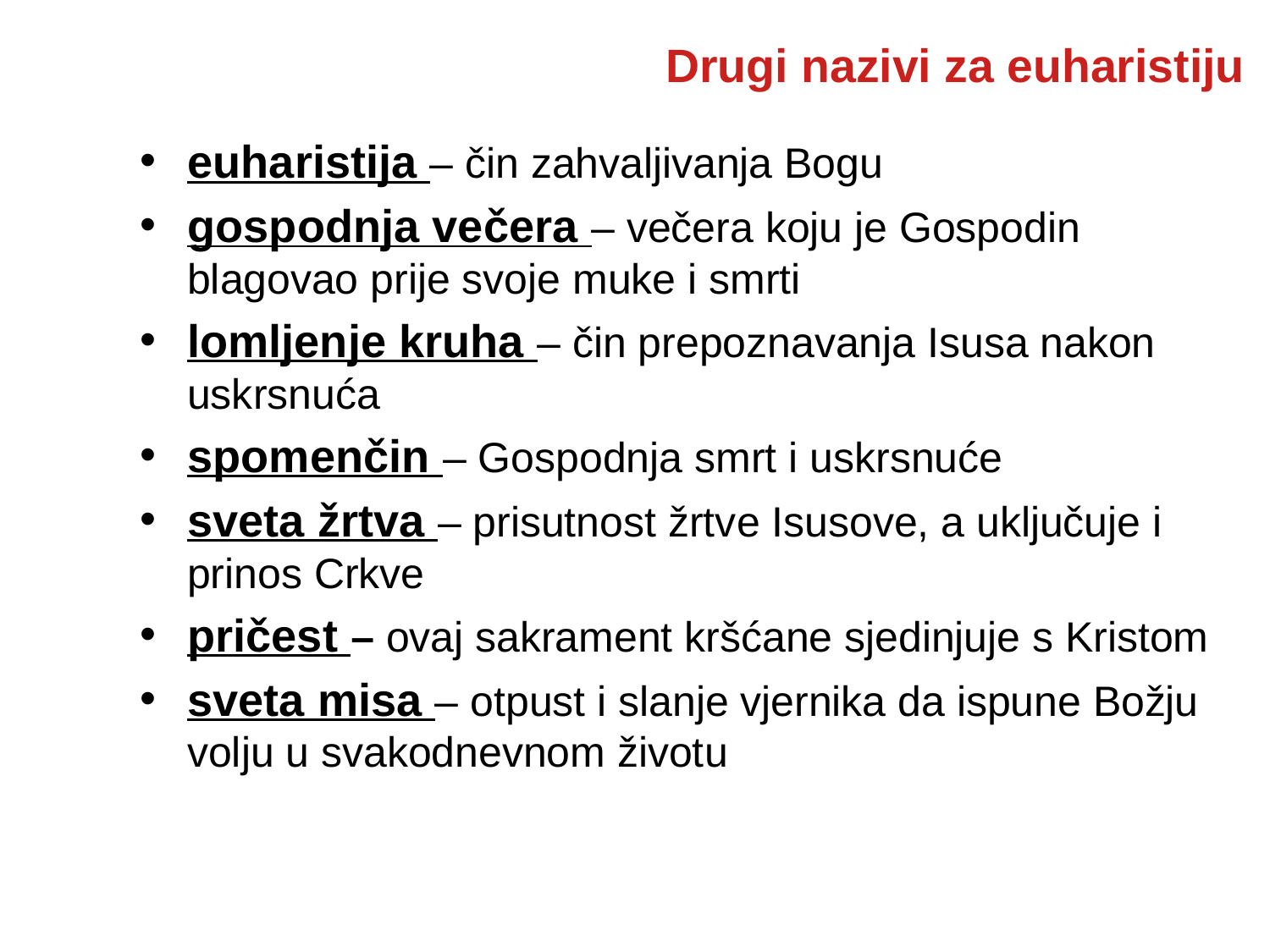

# Drugi nazivi za euharistiju
euharistija – čin zahvaljivanja Bogu
gospodnja večera – večera koju je Gospodin blagovao prije svoje muke i smrti
lomljenje kruha – čin prepoznavanja Isusa nakon uskrsnuća
spomenčin – Gospodnja smrt i uskrsnuće
sveta žrtva – prisutnost žrtve Isusove, a uključuje i prinos Crkve
pričest – ovaj sakrament kršćane sjedinjuje s Kristom
sveta misa – otpust i slanje vjernika da ispune Božju volju u svakodnevnom životu